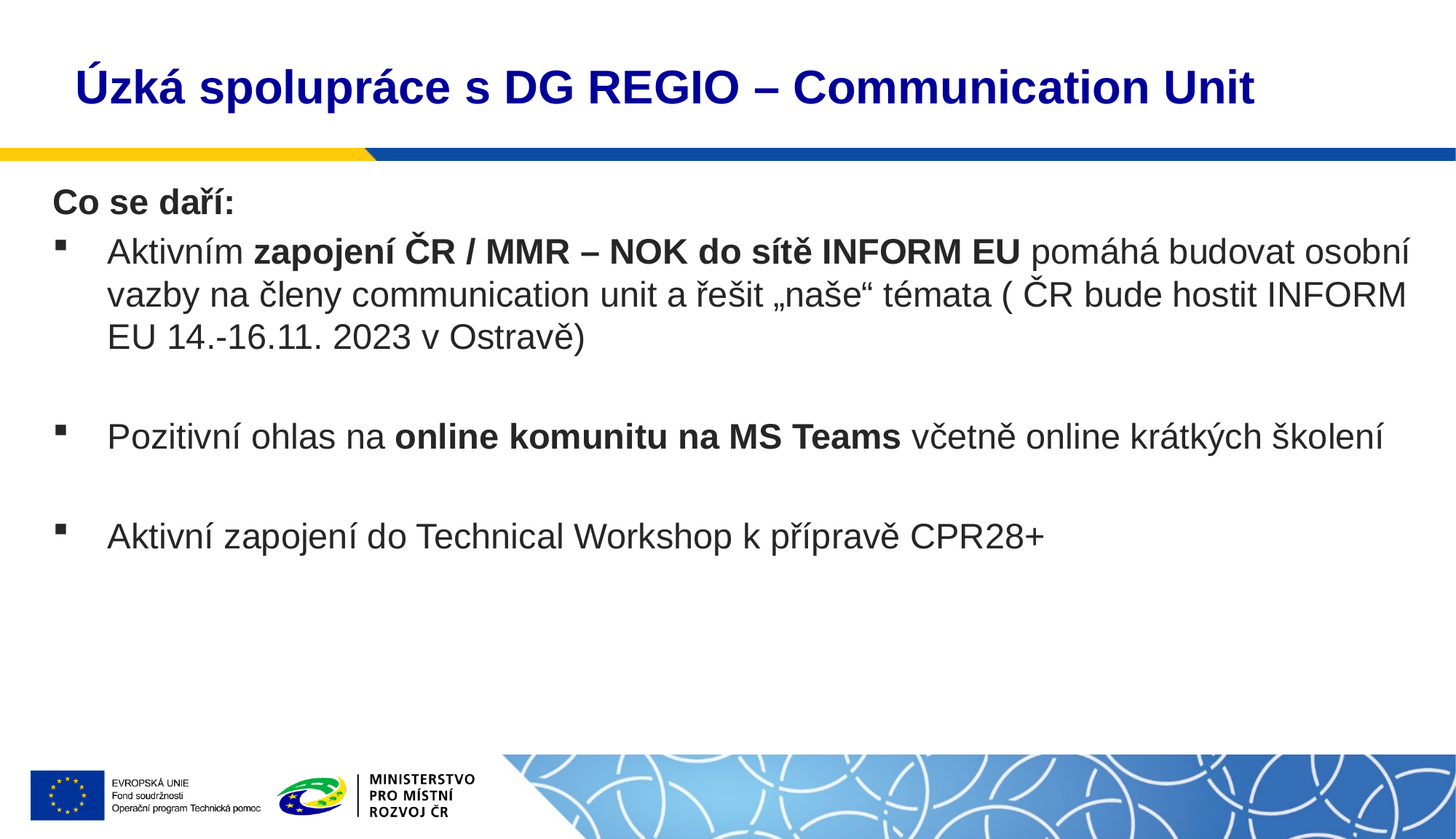

# Úzká spolupráce s DG REGIO – Communication Unit
Co se daří:
Aktivním zapojení ČR / MMR – NOK do sítě INFORM EU pomáhá budovat osobní vazby na členy communication unit a řešit „naše“ témata ( ČR bude hostit INFORM EU 14.-16.11. 2023 v Ostravě)

Pozitivní ohlas na online komunitu na MS Teams včetně online krátkých školení

Aktivní zapojení do Technical Workshop k přípravě CPR28+